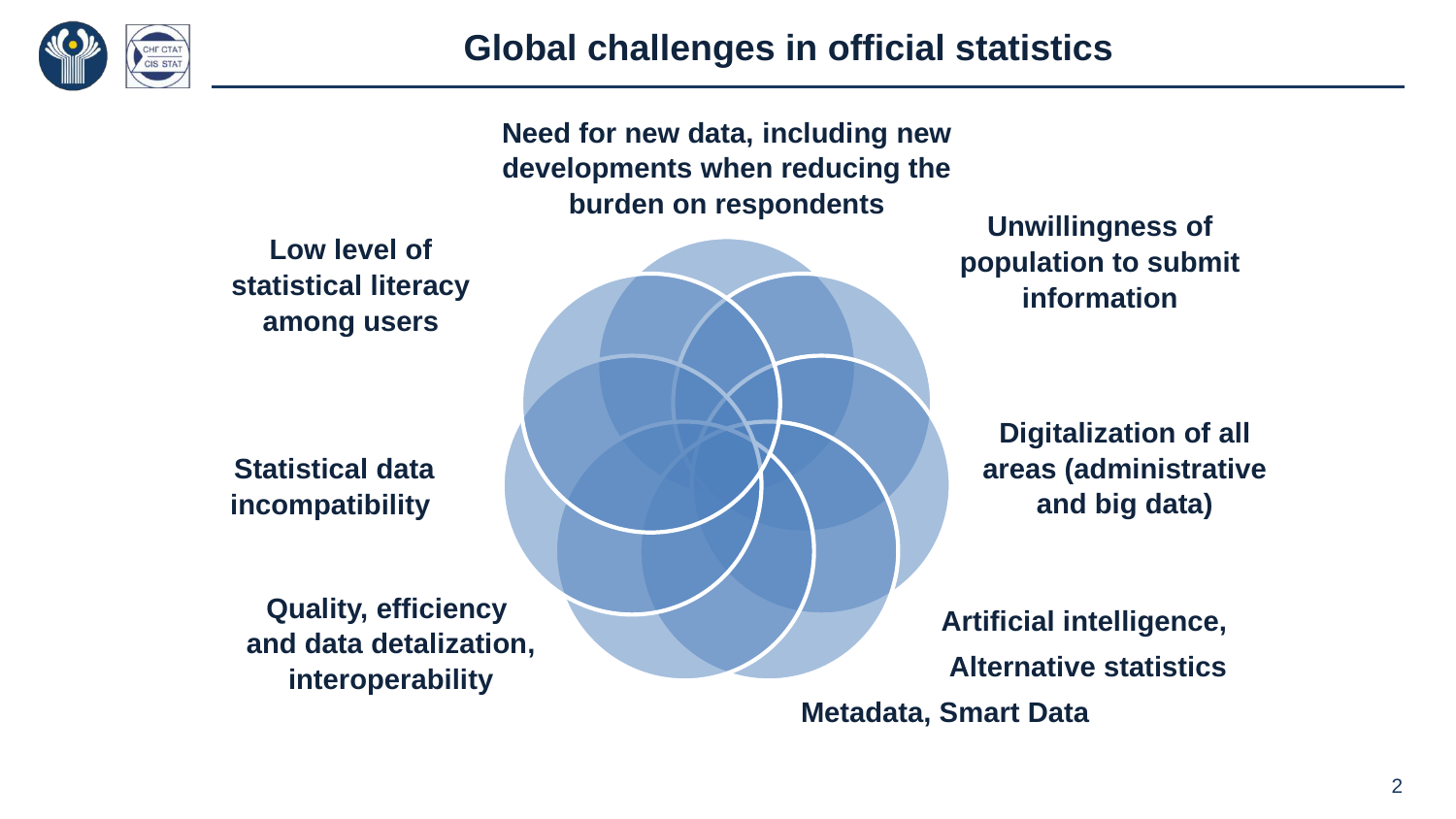

# Global challenges in official statistics
Need for new data, including new developments when reducing the burden on respondents
Statistical data incompatibility
Digitalization of all areas (administrative and big data)
Artificial intelligence,
Alternative statistics
Metadata, Smart Data
Quality, efficiency
and data detalization, interoperability

Unwillingness of population to submit information
Low level of statistical literacy among users

2